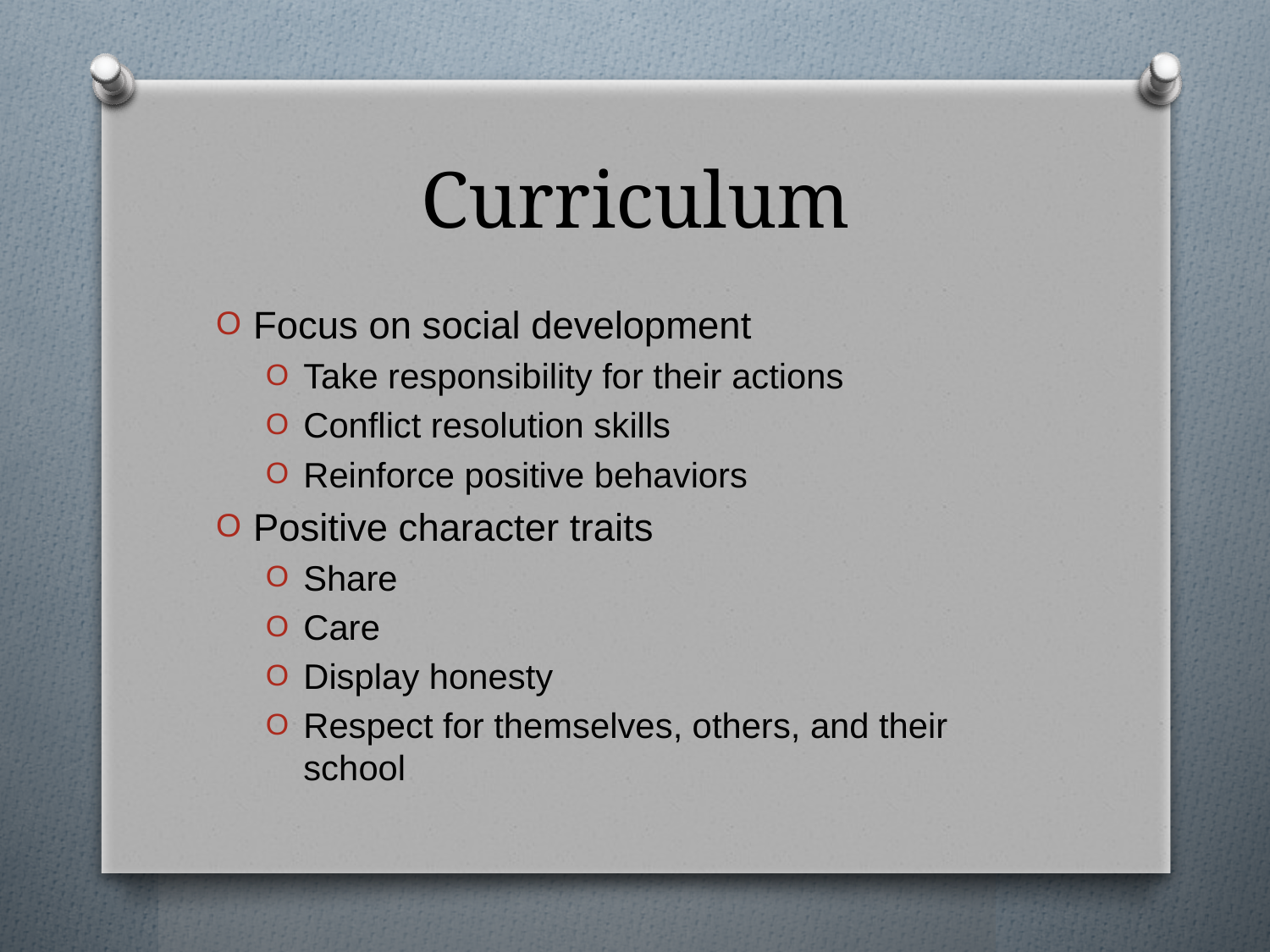

# Curriculum
Focus on social development
Take responsibility for their actions
Conflict resolution skills
Reinforce positive behaviors
Positive character traits
Share
Care
Display honesty
Respect for themselves, others, and their school